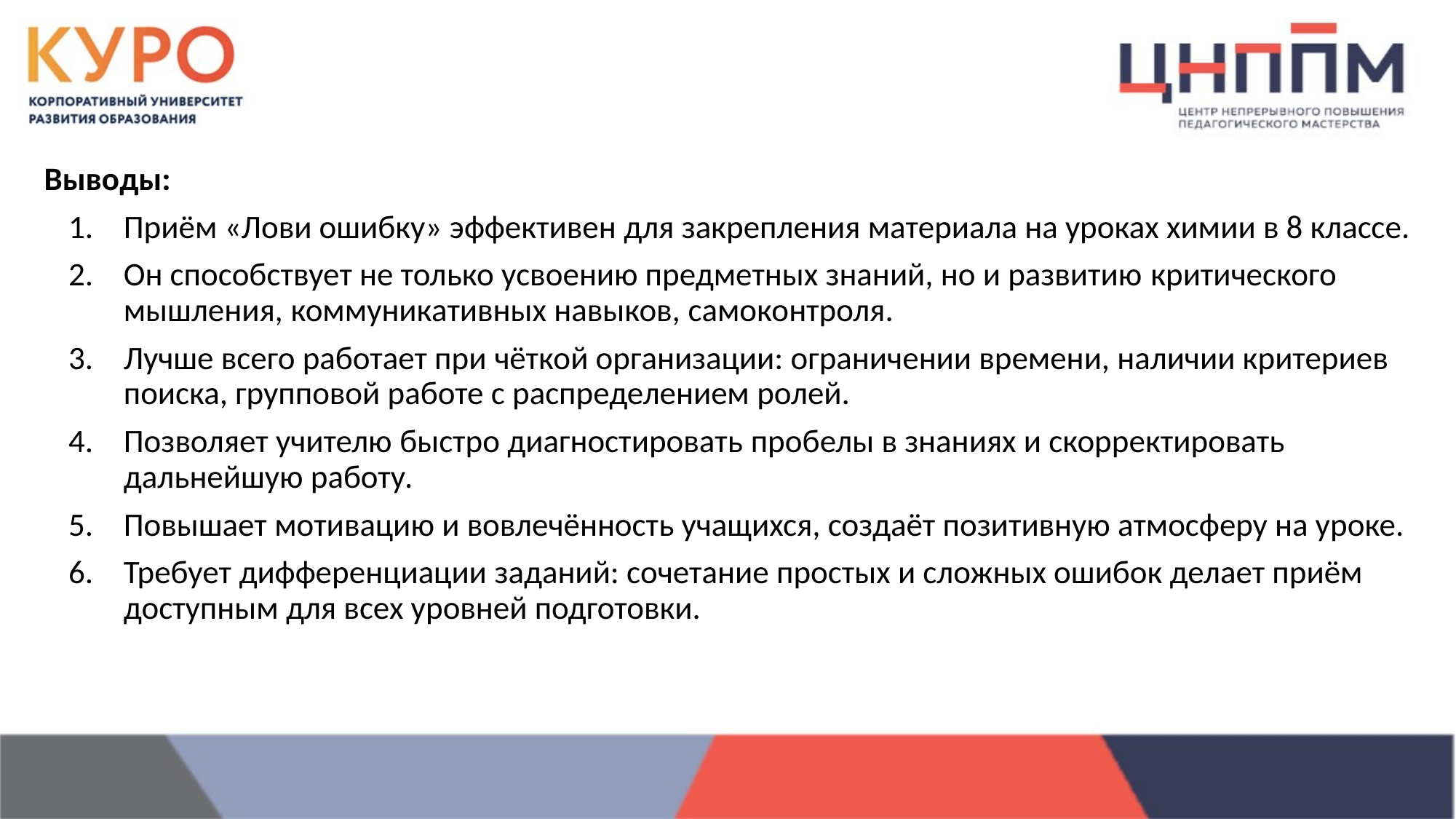

Выводы:
Приём «Лови ошибку» эффективен для закрепления материала на уроках химии в 8 классе.
Он способствует не только усвоению предметных знаний, но и развитию критического мышления, коммуникативных навыков, самоконтроля.
Лучше всего работает при чёткой организации: ограничении времени, наличии критериев поиска, групповой работе с распределением ролей.
Позволяет учителю быстро диагностировать пробелы в знаниях и скорректировать дальнейшую работу.
Повышает мотивацию и вовлечённость учащихся, создаёт позитивную атмосферу на уроке.
Требует дифференциации заданий: сочетание простых и сложных ошибок делает приём доступным для всех уровней подготовки.